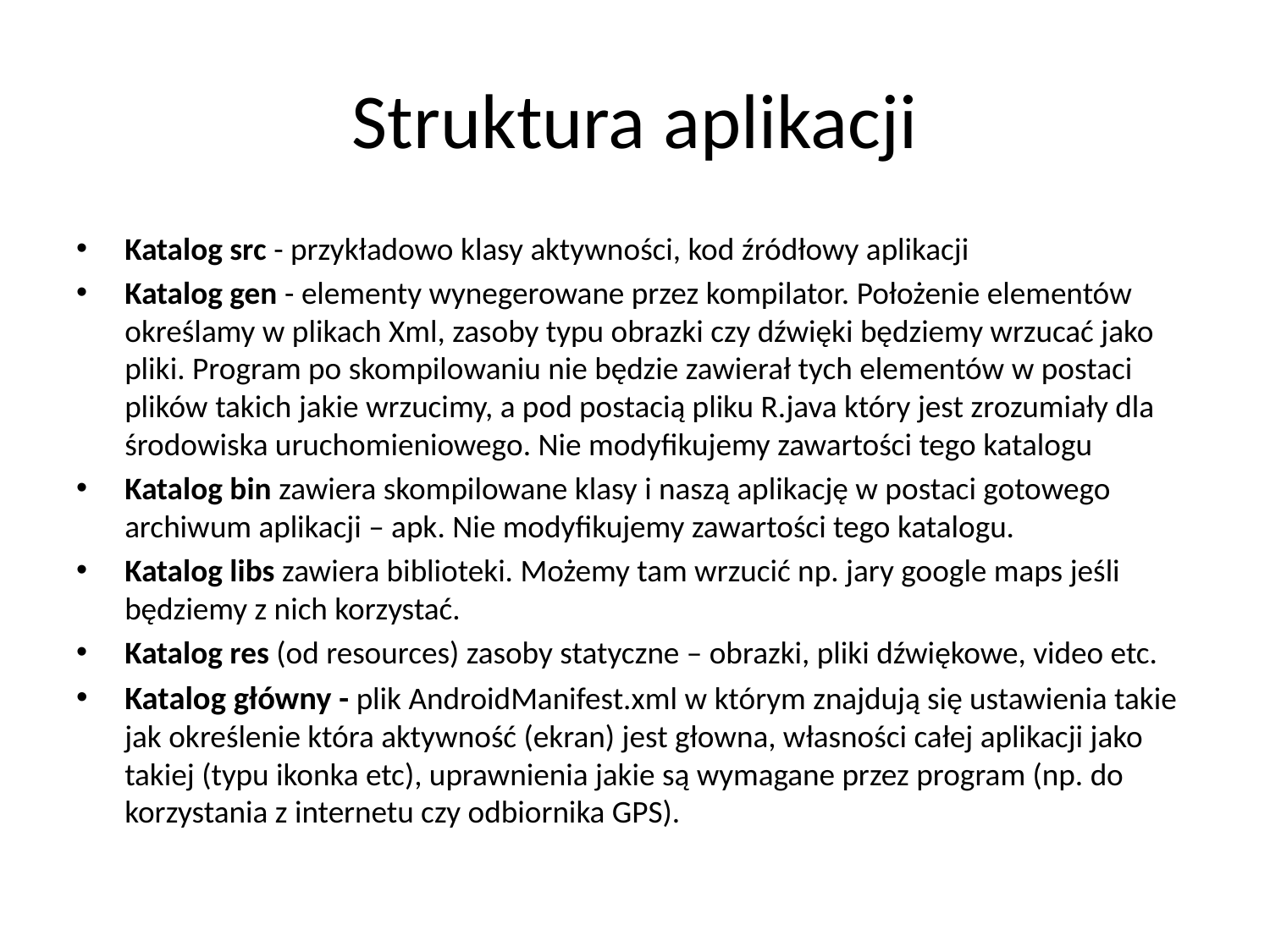

# Struktura aplikacji
Katalog src - przykładowo klasy aktywności, kod źródłowy aplikacji
Katalog gen - elementy wynegerowane przez kompilator. Położenie elementów określamy w plikach Xml, zasoby typu obrazki czy dźwięki będziemy wrzucać jako pliki. Program po skompilowaniu nie będzie zawierał tych elementów w postaci plików takich jakie wrzucimy, a pod postacią pliku R.java który jest zrozumiały dla środowiska uruchomieniowego. Nie modyfikujemy zawartości tego katalogu
Katalog bin zawiera skompilowane klasy i naszą aplikację w postaci gotowego archiwum aplikacji – apk. Nie modyfikujemy zawartości tego katalogu.
Katalog libs zawiera biblioteki. Możemy tam wrzucić np. jary google maps jeśli będziemy z nich korzystać.
Katalog res (od resources) zasoby statyczne – obrazki, pliki dźwiękowe, video etc.
Katalog główny - plik AndroidManifest.xml w którym znajdują się ustawienia takie jak określenie która aktywność (ekran) jest głowna, własności całej aplikacji jako takiej (typu ikonka etc), uprawnienia jakie są wymagane przez program (np. do korzystania z internetu czy odbiornika GPS).